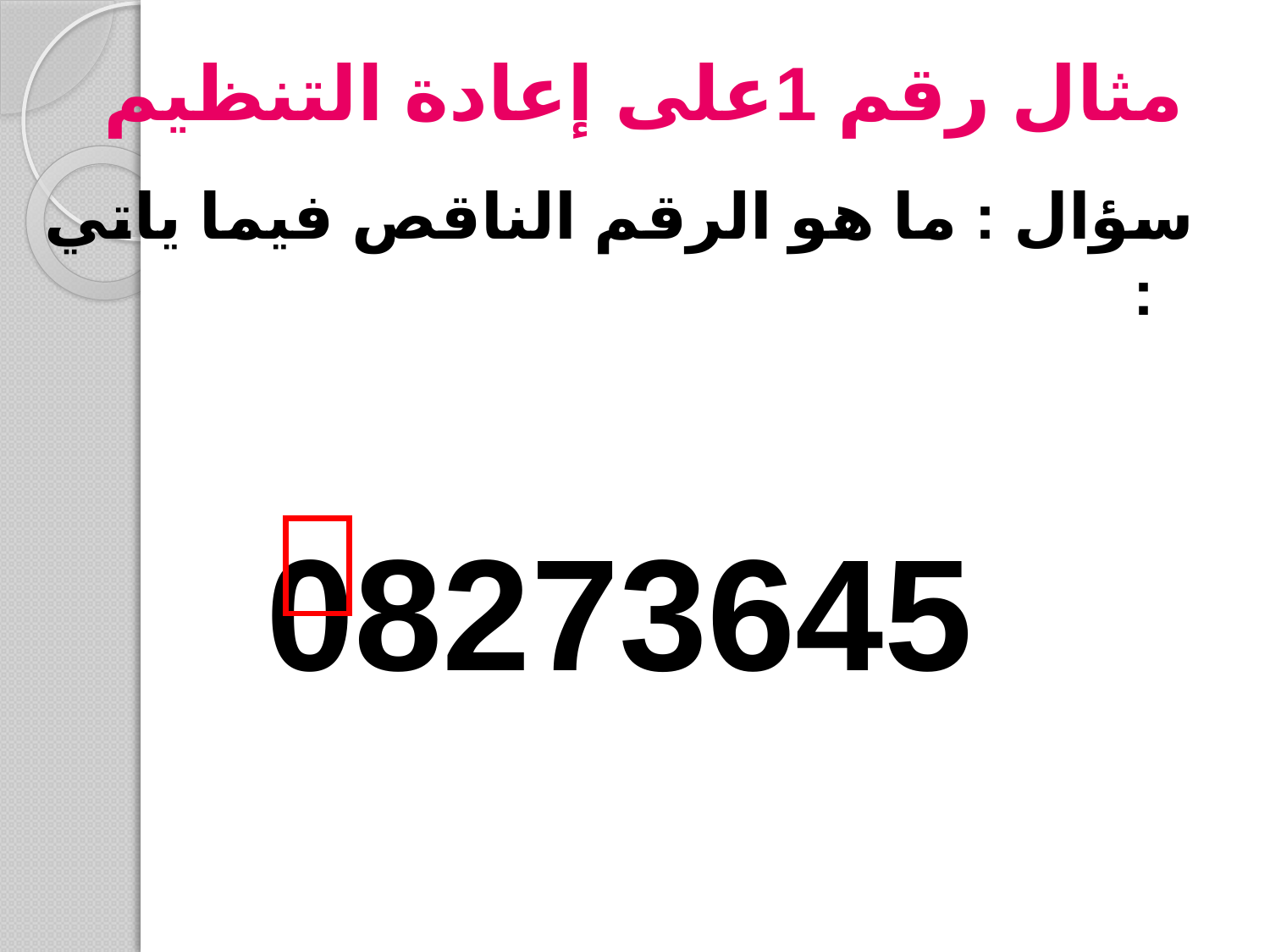

# مثال رقم 1على إعادة التنظيم
سؤال : ما هو الرقم الناقص فيما ياتي :

08273645